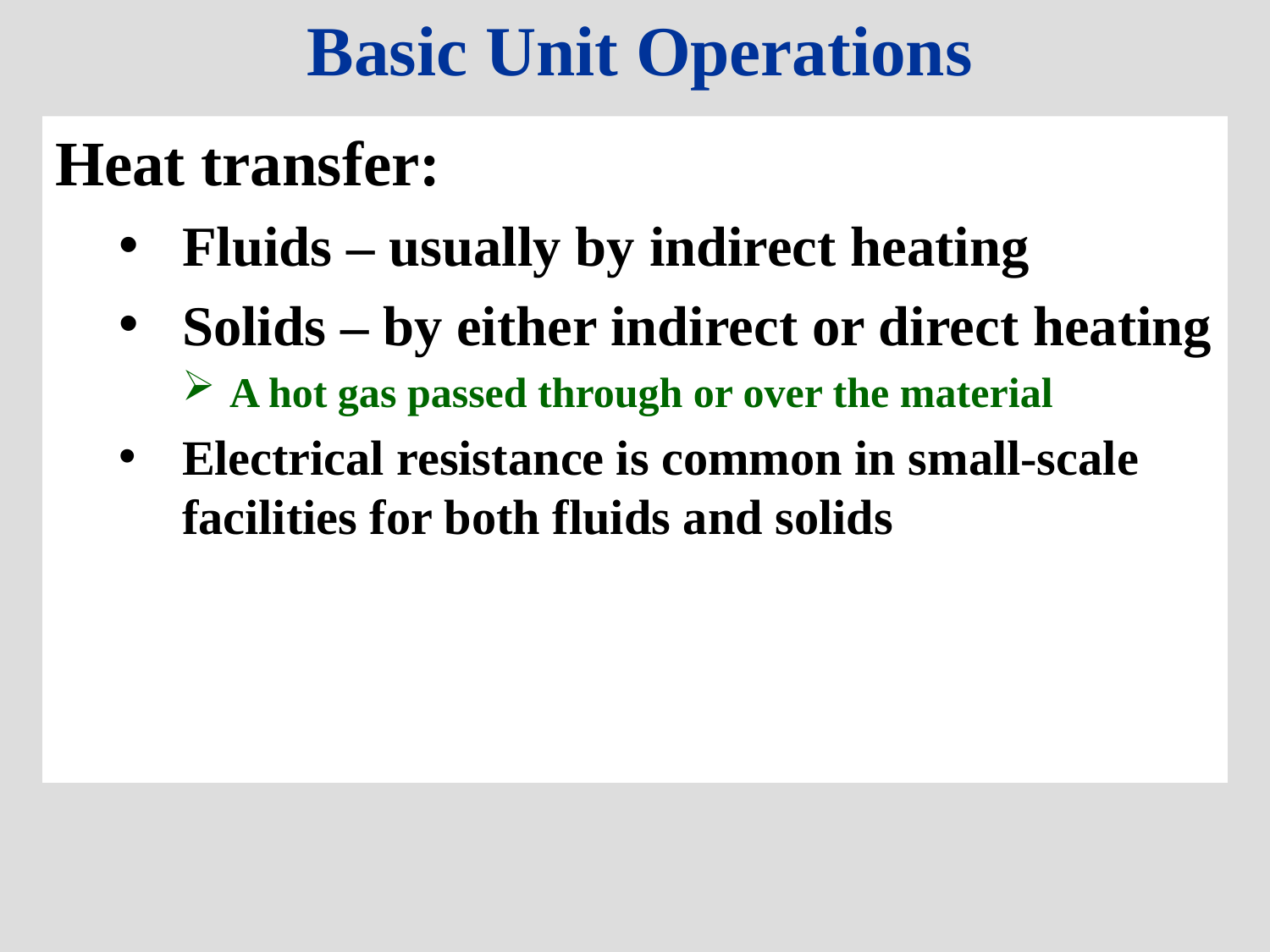

# Basic Unit Operations
Heat transfer:
Fluids – usually by indirect heating
Solids – by either indirect or direct heating
A hot gas passed through or over the material
Electrical resistance is common in small-scale facilities for both fluids and solids